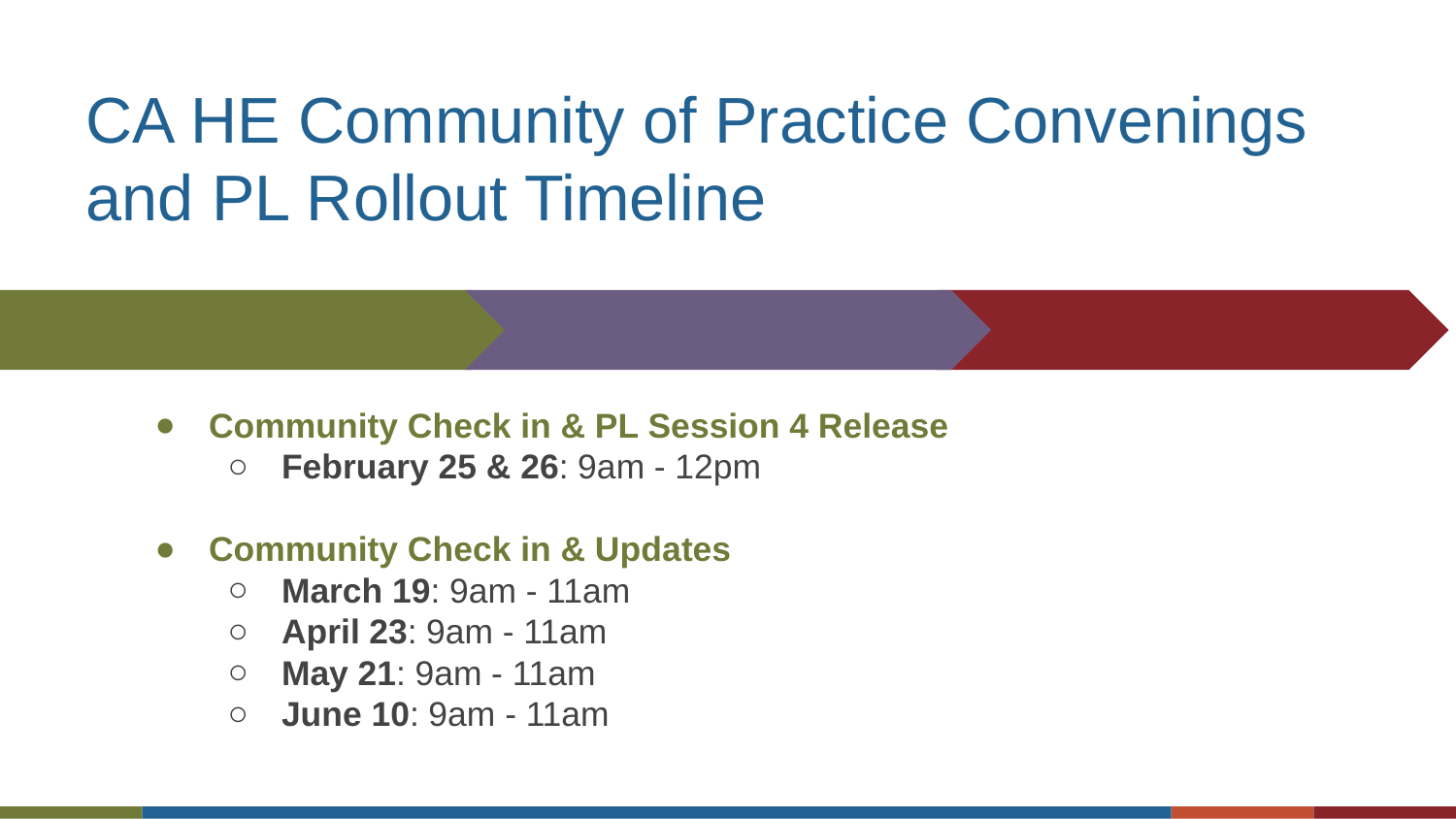

# CA HE Community of Practice Convenings and PL Rollout Timeline

Community Check in & PL Session 4 Release
February 25 & 26: 9am - 12pm

Community Check in & Updates
March 19: 9am - 11am
April 23: 9am - 11am
May 21: 9am - 11am
June 10: 9am - 11am